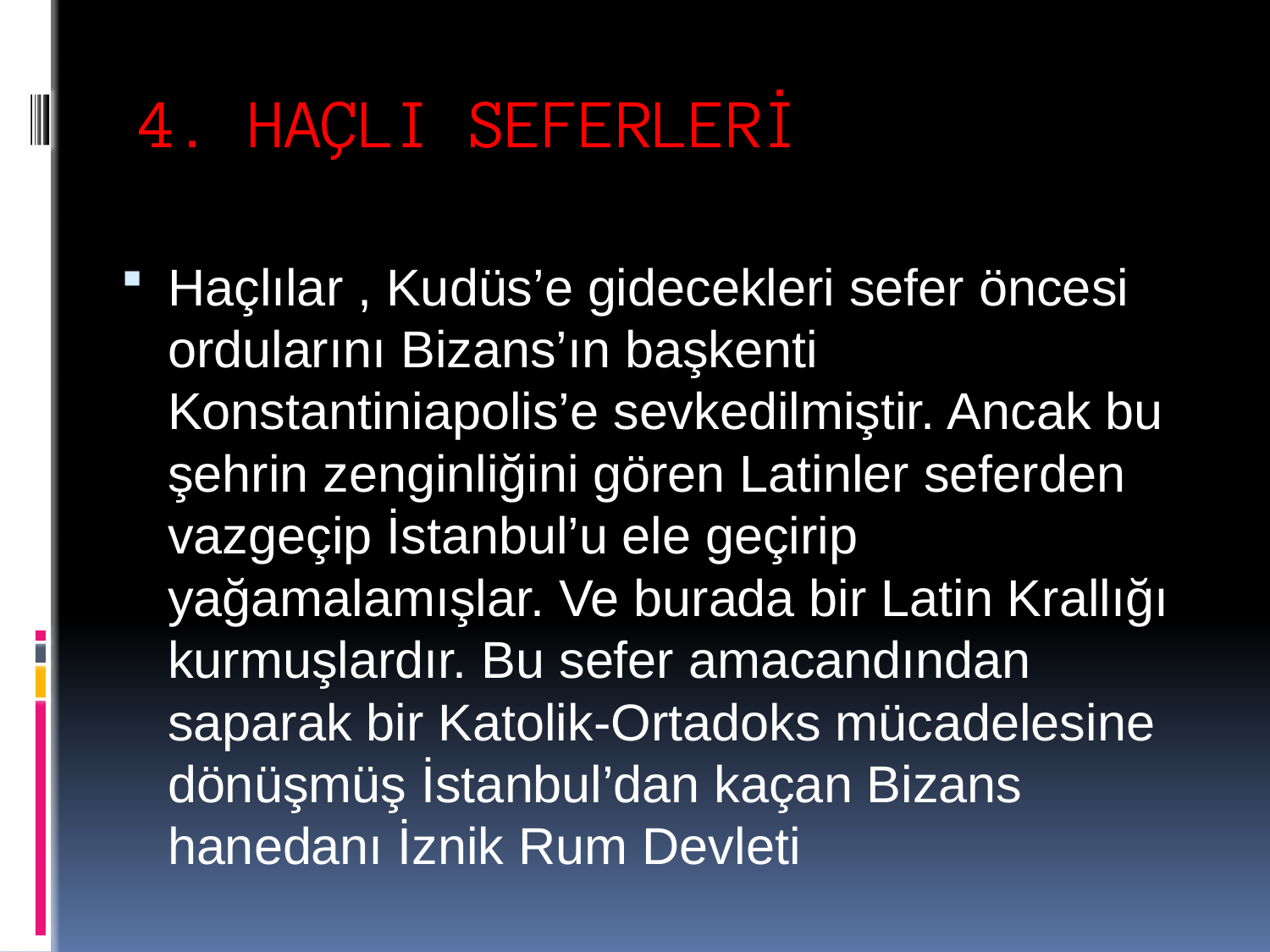

# 4. HAÇLI SEFERLERİ
Haçlılar , Kudüs’e gidecekleri sefer öncesi ordularını Bizans’ın başkenti Konstantiniapolis’e sevkedilmiştir. Ancak bu şehrin zenginliğini gören Latinler seferden vazgeçip İstanbul’u ele geçirip yağamalamışlar. Ve burada bir Latin Krallığı kurmuşlardır. Bu sefer amacandından saparak bir Katolik-Ortadoks mücadelesine dönüşmüş İstanbul’dan kaçan Bizans hanedanı İznik Rum Devleti